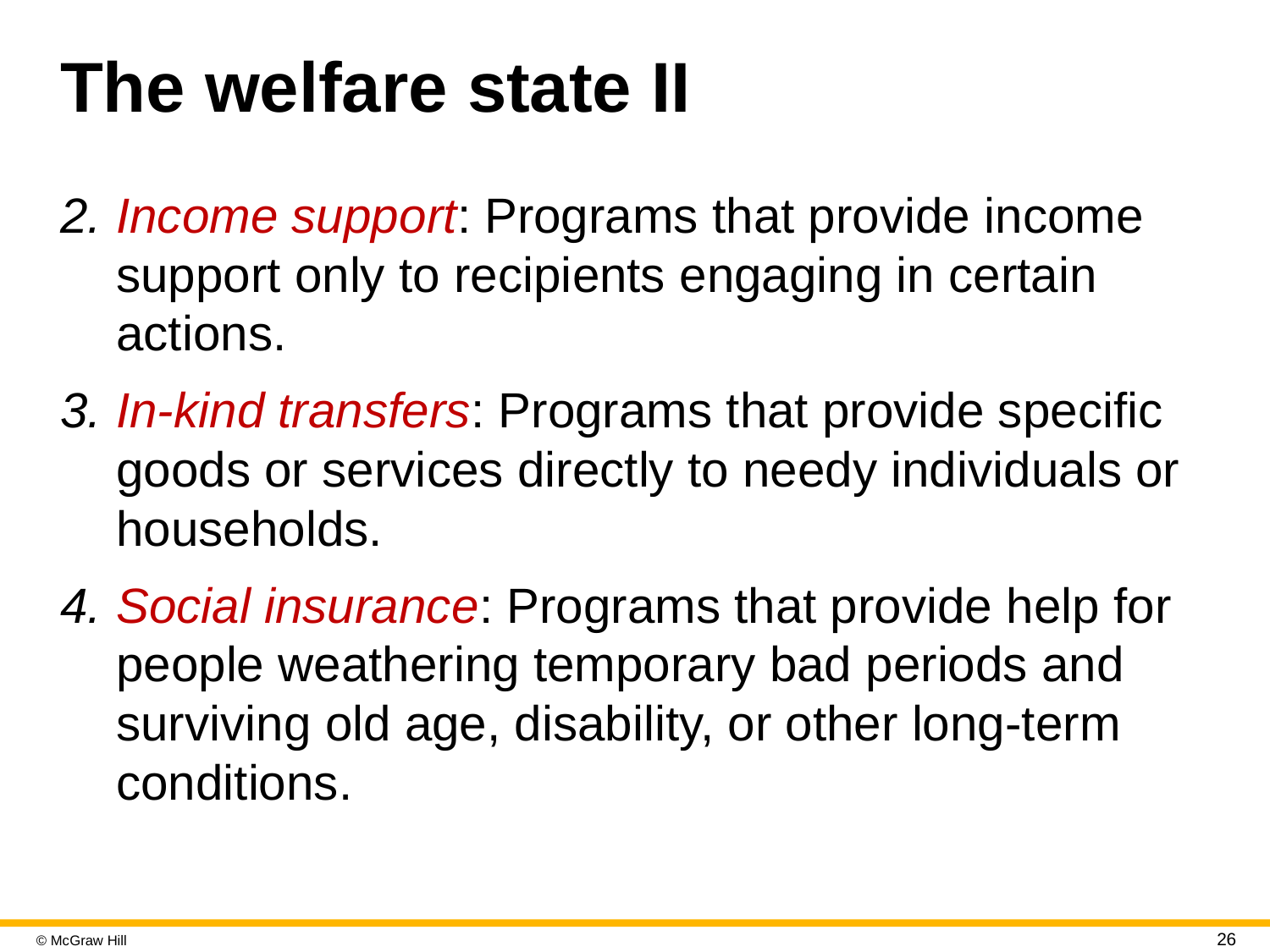

# The welfare state II
Income support: Programs that provide income support only to recipients engaging in certain actions.
In-kind transfers: Programs that provide specific goods or services directly to needy individuals or households.
Social insurance: Programs that provide help for people weathering temporary bad periods and surviving old age, disability, or other long-term conditions.